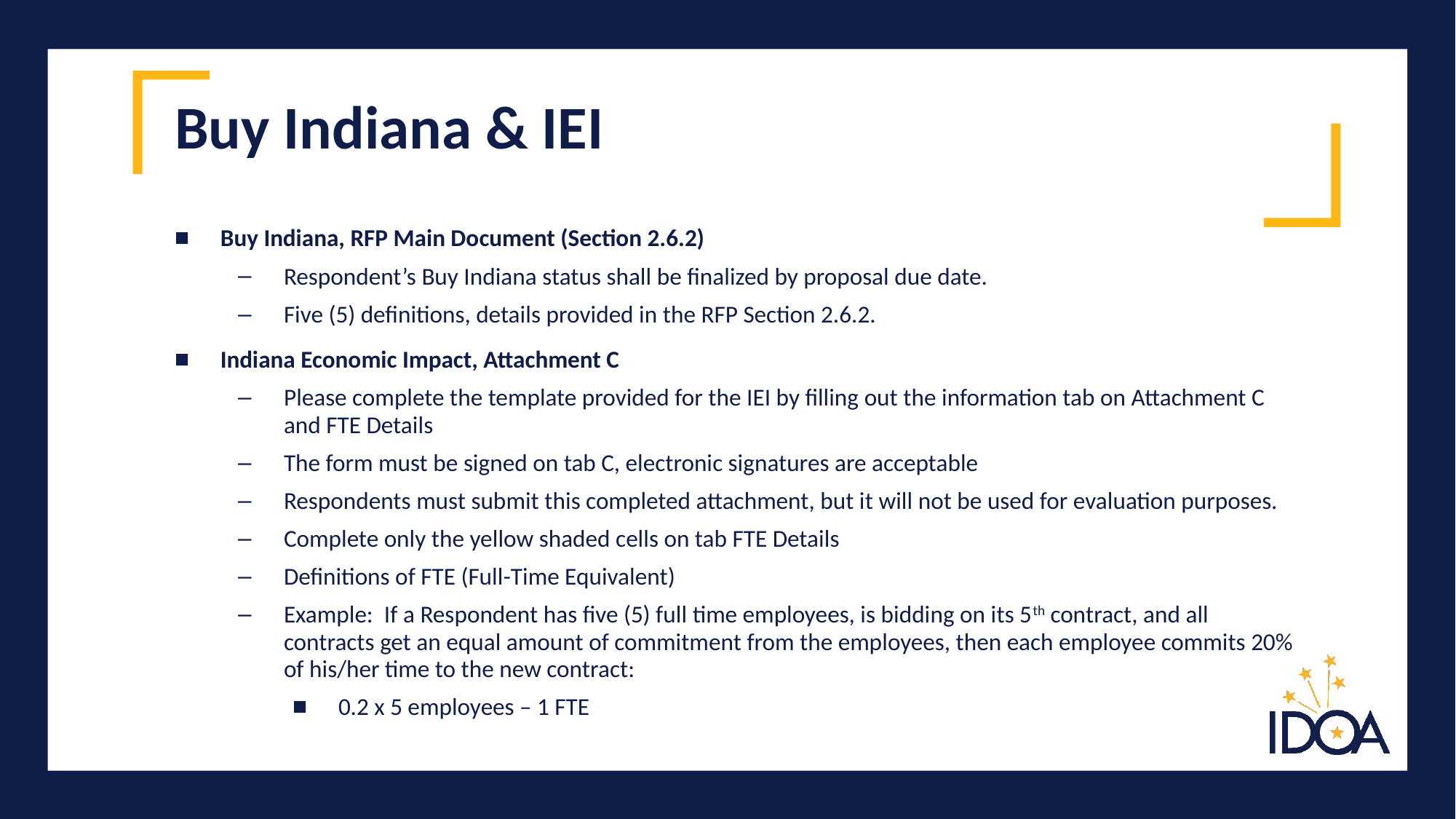

# Buy Indiana & IEI
Buy Indiana, RFP Main Document (Section 2.6.2)
Respondent’s Buy Indiana status shall be finalized by proposal due date.
Five (5) definitions, details provided in the RFP Section 2.6.2.
Indiana Economic Impact, Attachment C
Please complete the template provided for the IEI by filling out the information tab on Attachment C and FTE Details
The form must be signed on tab C, electronic signatures are acceptable
Respondents must submit this completed attachment, but it will not be used for evaluation purposes.
Complete only the yellow shaded cells on tab FTE Details
Definitions of FTE (Full-Time Equivalent)
Example:  If a Respondent has five (5) full time employees, is bidding on its 5th contract, and all contracts get an equal amount of commitment from the employees, then each employee commits 20% of his/her time to the new contract:
0.2 x 5 employees – 1 FTE